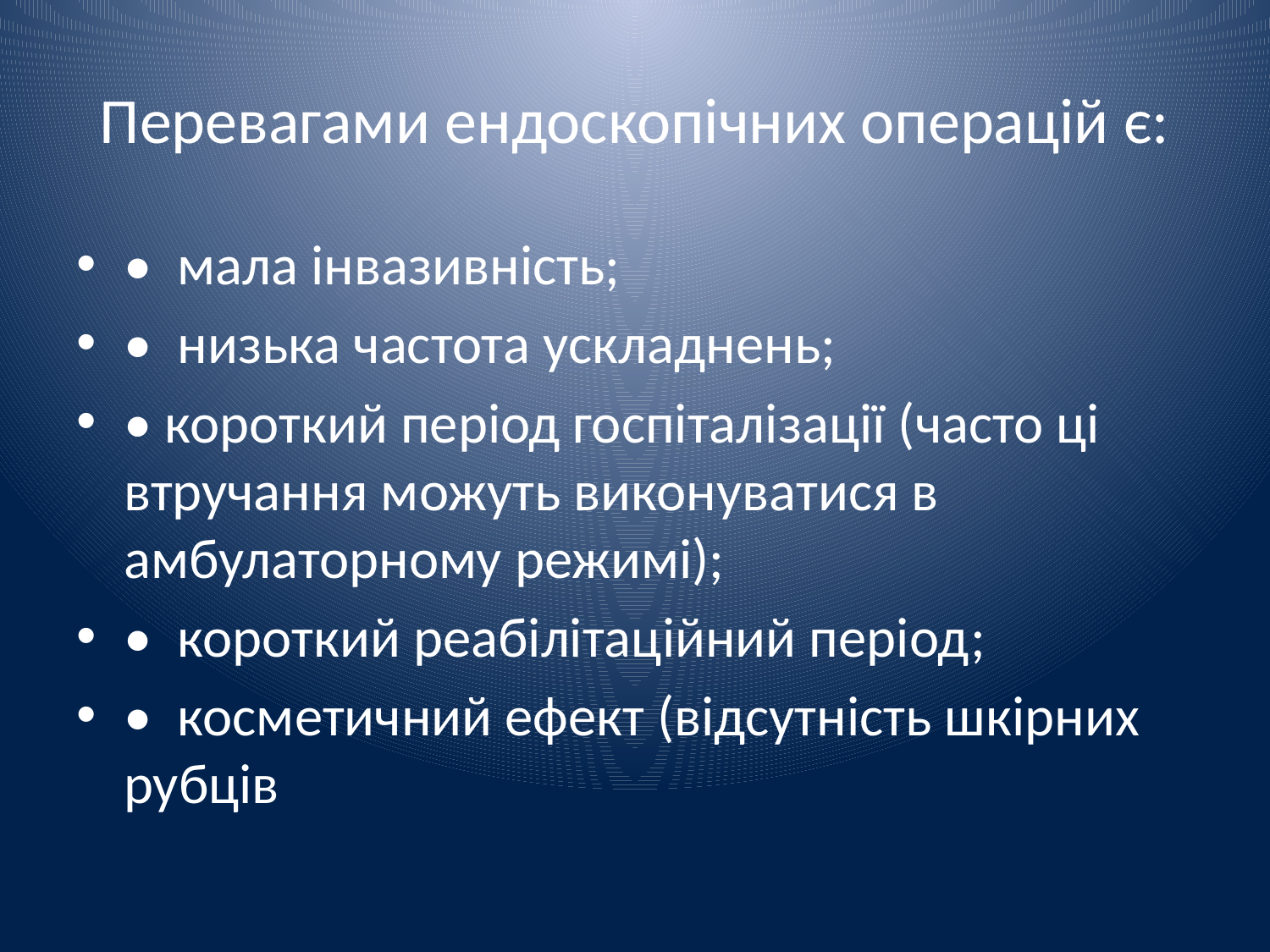

# Перевагами ендоскопічних операцій є:
•  мала інвазивність;
•  низька частота ускладнень;
• короткий період госпіталізації (часто ці втручання можуть виконуватися в амбулаторному режимі);
•  короткий реабілітаційний період;
•  косметичний ефект (відсутність шкірних рубців